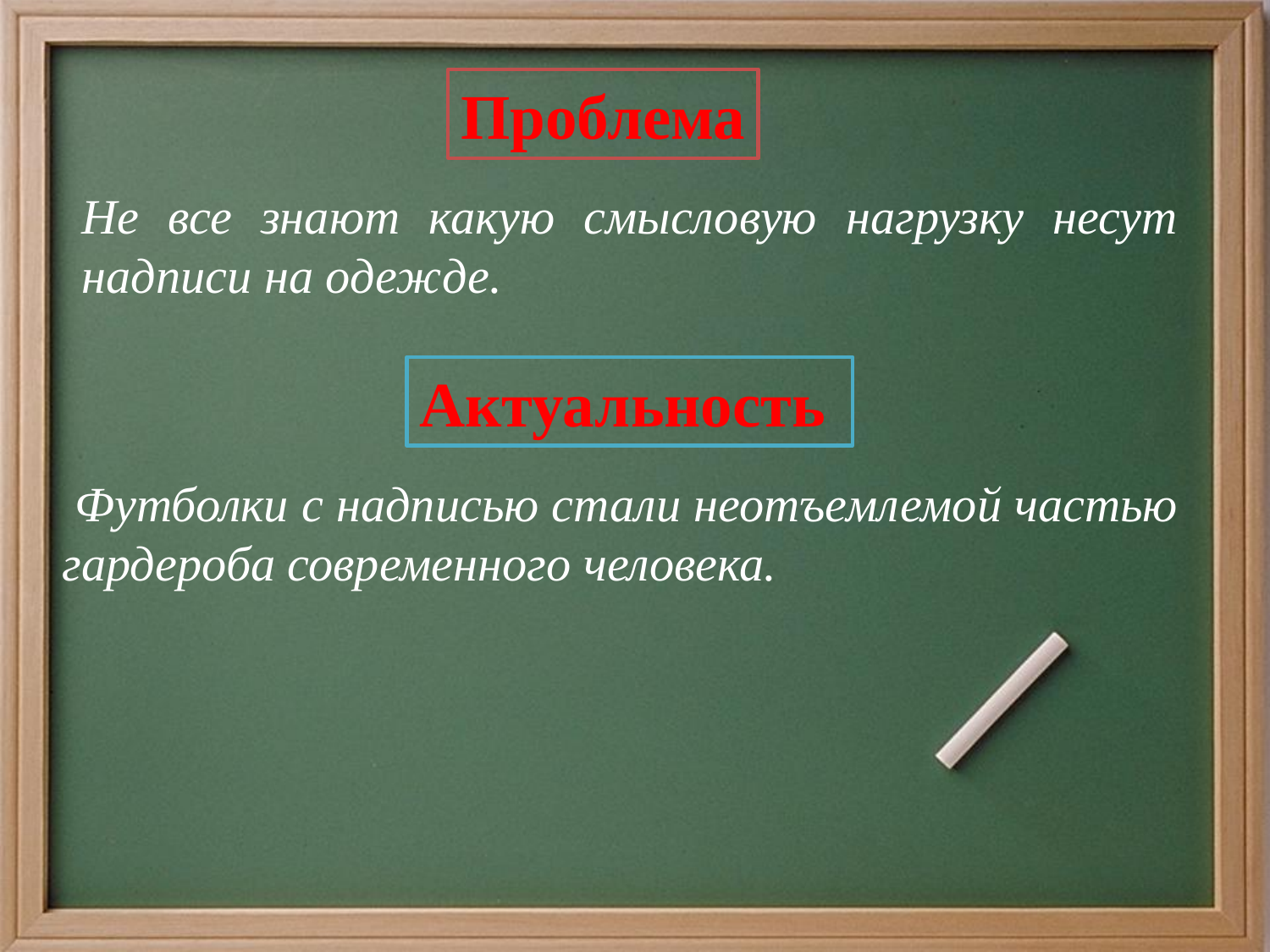

Проблема
Не все знают какую смысловую нагрузку несут надписи на одежде.
Актуальность
 Футболки с надписью стали неотъемлемой частью гардероба современного человека.